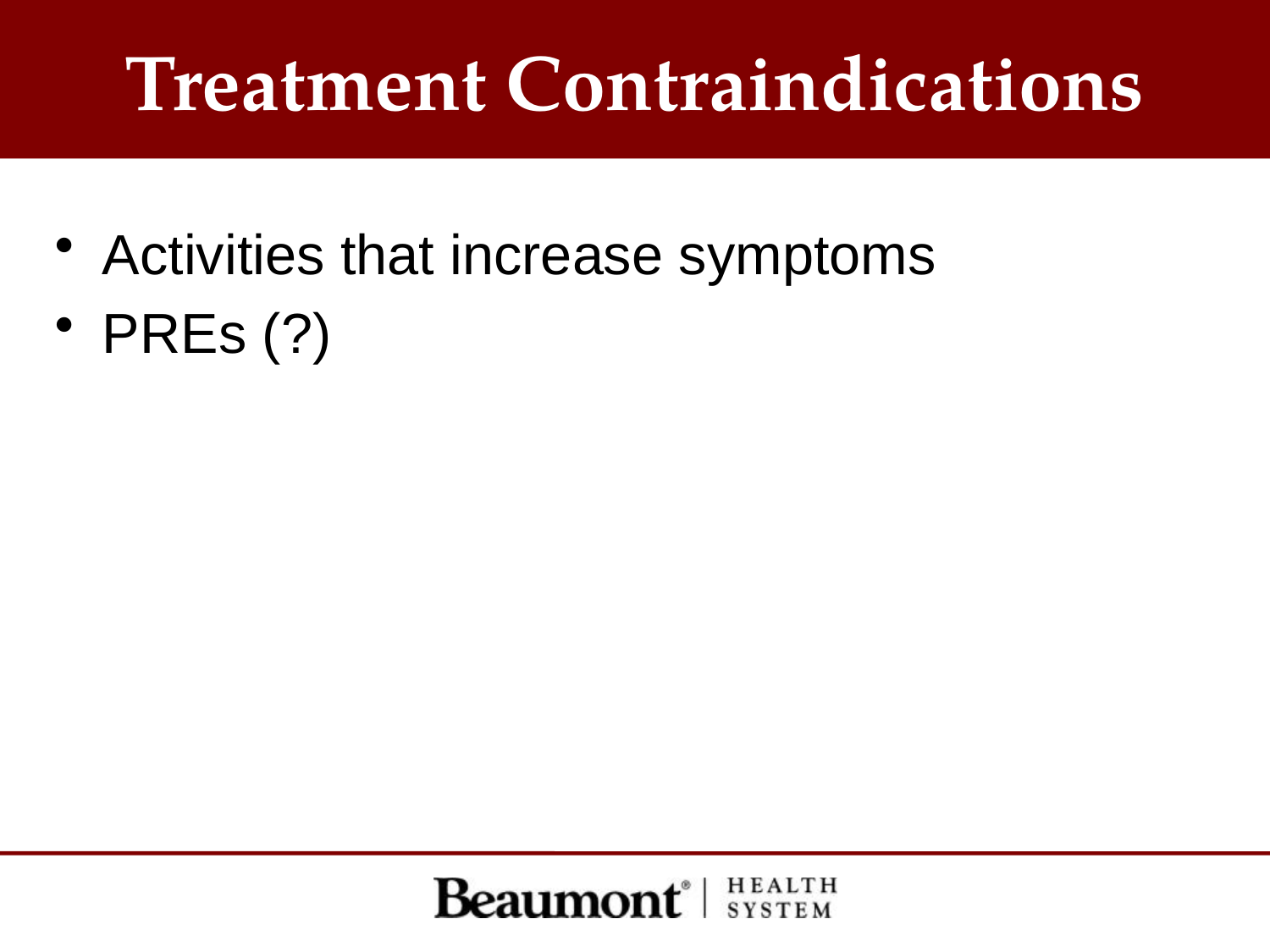

# Treatment Contraindications
Activities that increase symptoms
PREs (?)